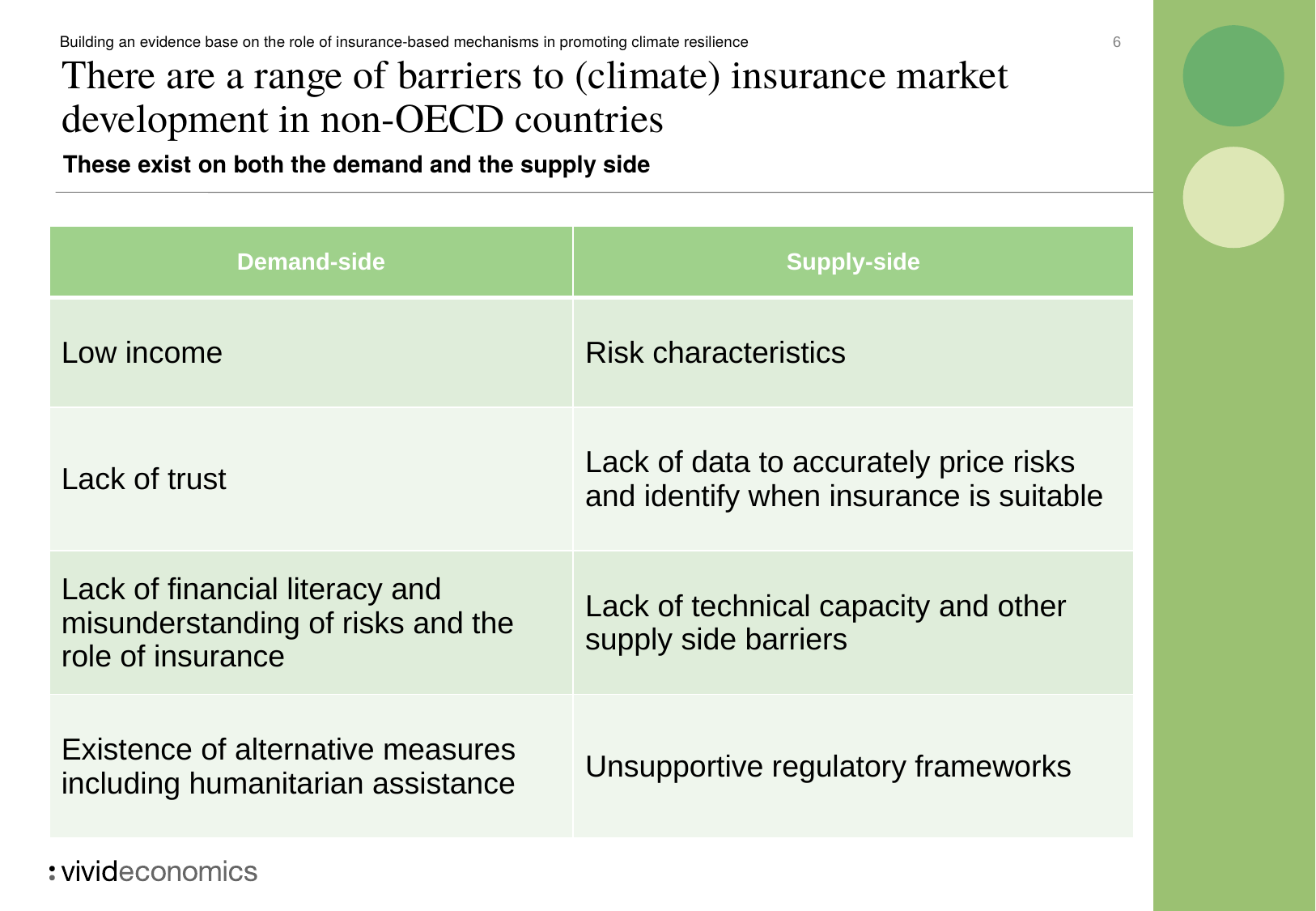

6
Building an evidence base on the role of insurance-based mechanisms in promoting climate resilience
# There are a range of barriers to (climate) insurance market development in non-OECD countries
These exist on both the demand and the supply side
| Demand-side | Supply-side |
| --- | --- |
| Low income | Risk characteristics |
| Lack of trust | Lack of data to accurately price risks and identify when insurance is suitable |
| Lack of financial literacy and misunderstanding of risks and the role of insurance | Lack of technical capacity and other supply side barriers |
| Existence of alternative measures including humanitarian assistance | Unsupportive regulatory frameworks |